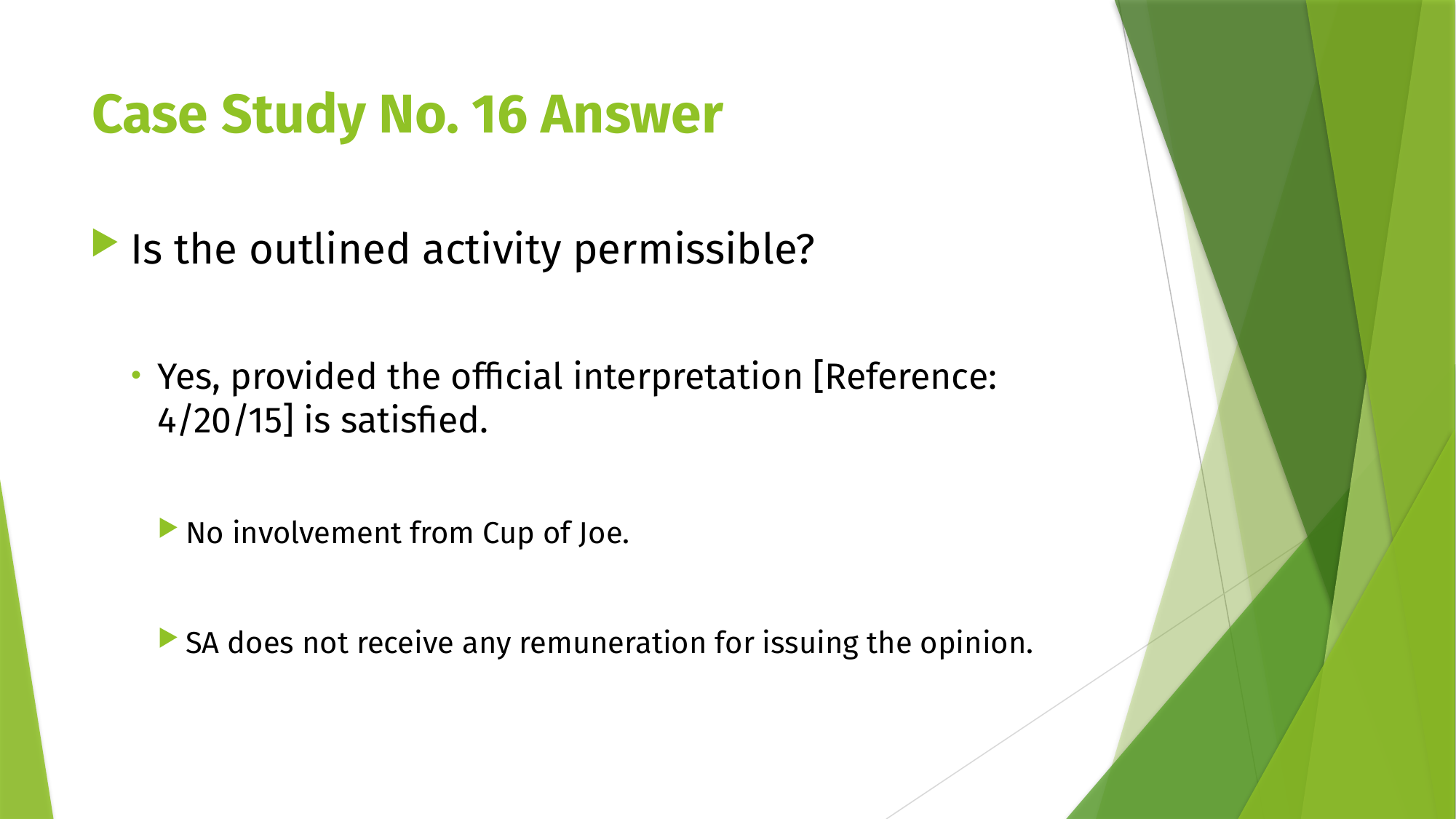

# Case Study No. 16 Answer
Is the outlined activity permissible?

Yes, provided the official interpretation [Reference:  4/20/15] is satisfied.

No involvement from Cup of Joe.

SA does not receive any remuneration for issuing the opinion.